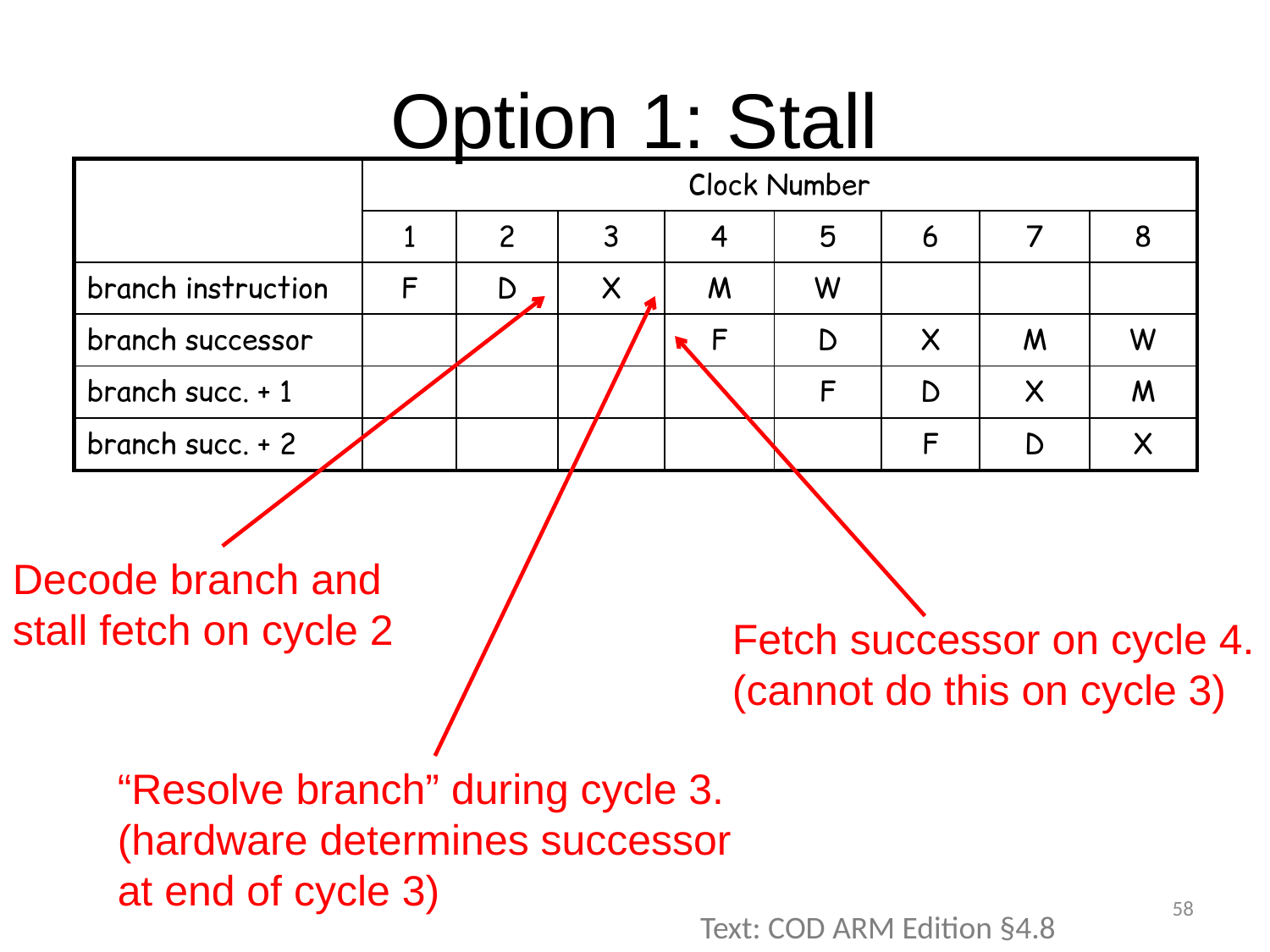

# Option 1: Stall
|  | Clock Number |  |  |  |  |  |  |  |
| --- | --- | --- | --- | --- | --- | --- | --- | --- |
|  | 1 | 2 | 3 | 4 | 5 | 6 | 7 | 8 |
| branch instruction | F | D | X | M | W |  |  |  |
| branch successor |  |  |  | F | D | X | M | W |
| branch succ. + 1 |  |  |  |  | F | D | X | M |
| branch succ. + 2 |  |  |  |  |  | F | D | X |
Decode branch and
stall fetch on cycle 2
Fetch successor on cycle 4.
(cannot do this on cycle 3)
“Resolve branch” during cycle 3.
(hardware determines successor
at end of cycle 3)
58
Text: COD ARM Edition §4.8